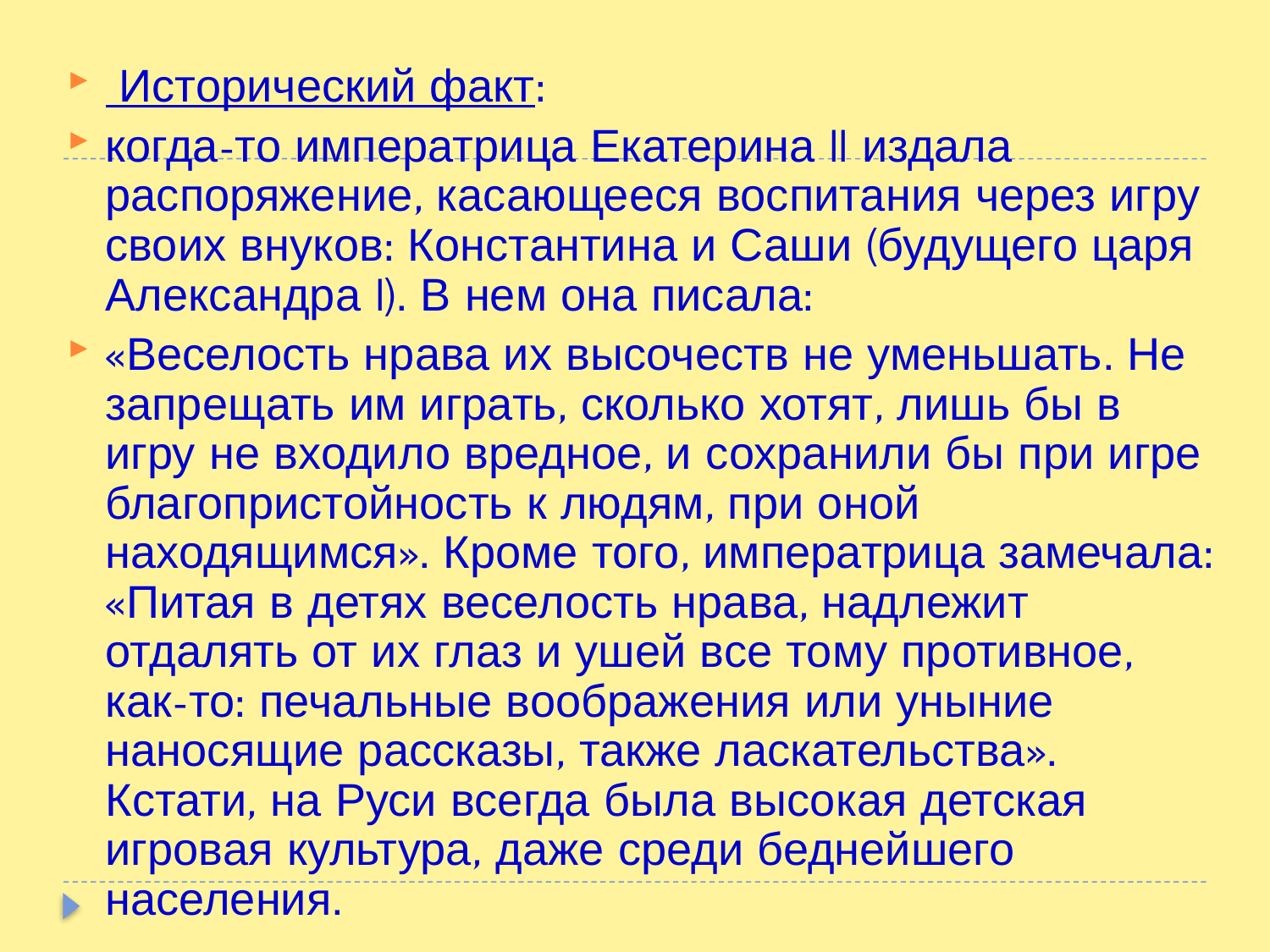

Исторический факт:
когда-то императрица Екатерина II издала распоряжение, касающееся воспитания через игру своих внуков: Константина и Саши (будущего царя Александра I). В нем она писала:
«Веселость нрава их высочеств не уменьшать. Не запрещать им играть, сколько хотят, лишь бы в игру не входило вредное, и сохранили бы при игре благопристойность к людям, при оной находящимся». Кроме того, императрица замечала: «Питая в детях веселость нрава, надлежит отдалять от их глаз и ушей все тому противное, как-то: печальные воображения или уныние наносящие рассказы, также ласкательства». Кстати, на Руси всегда была высокая детская игровая культура, даже среди беднейшего населения.